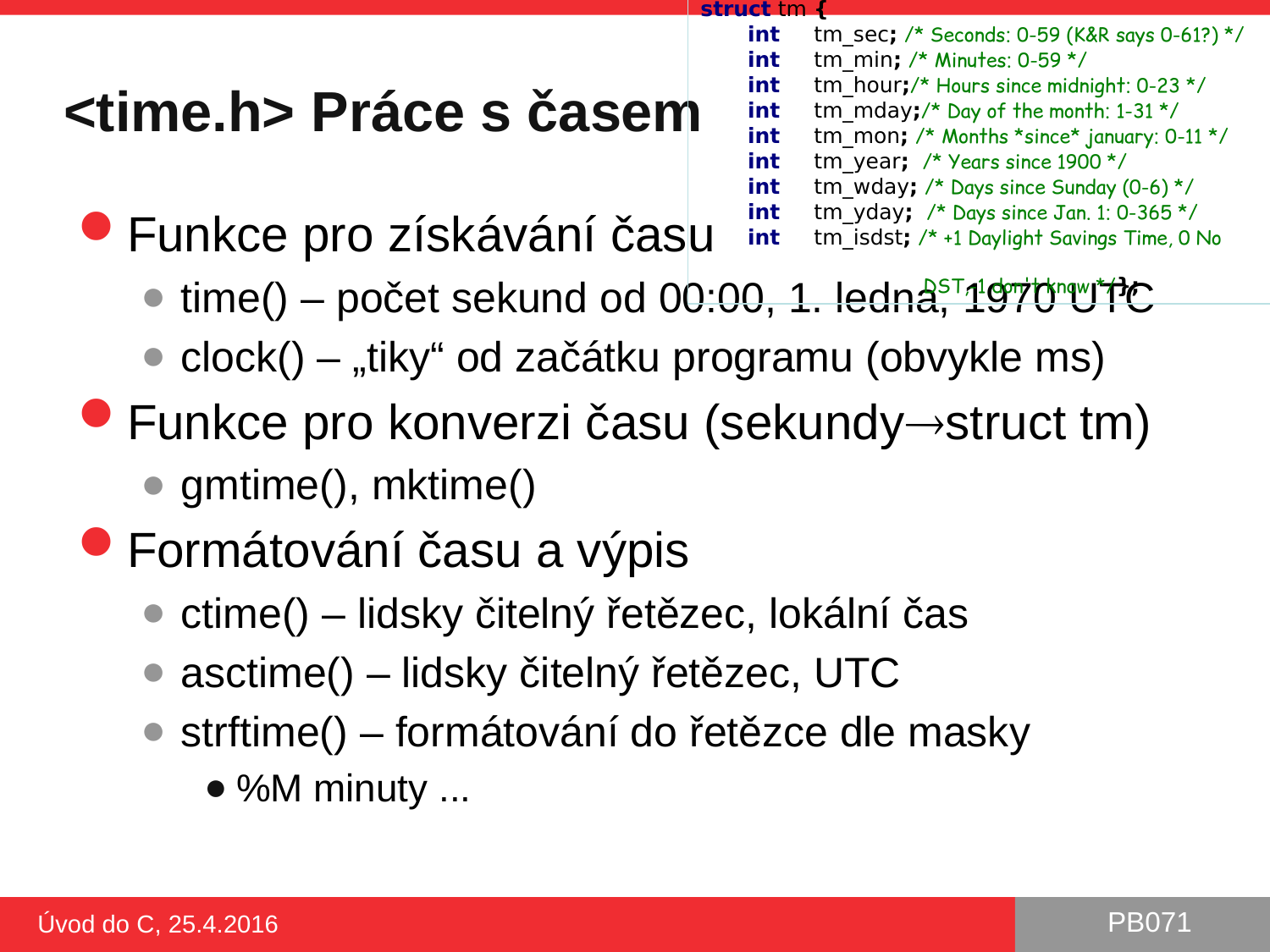

struct tm {
       int     tm_sec; /* Seconds: 0-59 (K&R says 0-61?) */
       int     tm_min; /* Minutes: 0-59 */
       int     tm_hour;/* Hours since midnight: 0-23 */
       int     tm_mday;/* Day of the month: 1-31 */
       int     tm_mon; /* Months *since* january: 0-11 */
       int     tm_year;  /* Years since 1900 */
       int     tm_wday; /* Days since Sunday (0-6) */
       int     tm_yday;  /* Days since Jan. 1: 0-365 */
       int     tm_isdst; /* +1 Daylight Savings Time, 0 No
                                       DST,-1 don't know */};
# <time.h> Práce s časem
Funkce pro získávání času
time() – počet sekund od 00:00, 1. ledna, 1970 UTC
clock() – „tiky“ od začátku programu (obvykle ms)
Funkce pro konverzi času (sekundy→struct tm)
gmtime(), mktime()
Formátování času a výpis
ctime() – lidsky čitelný řetězec, lokální čas
asctime() – lidsky čitelný řetězec, UTC
strftime() – formátování do řetězce dle masky
%M minuty ...

Úvod do C, 25.4.2016